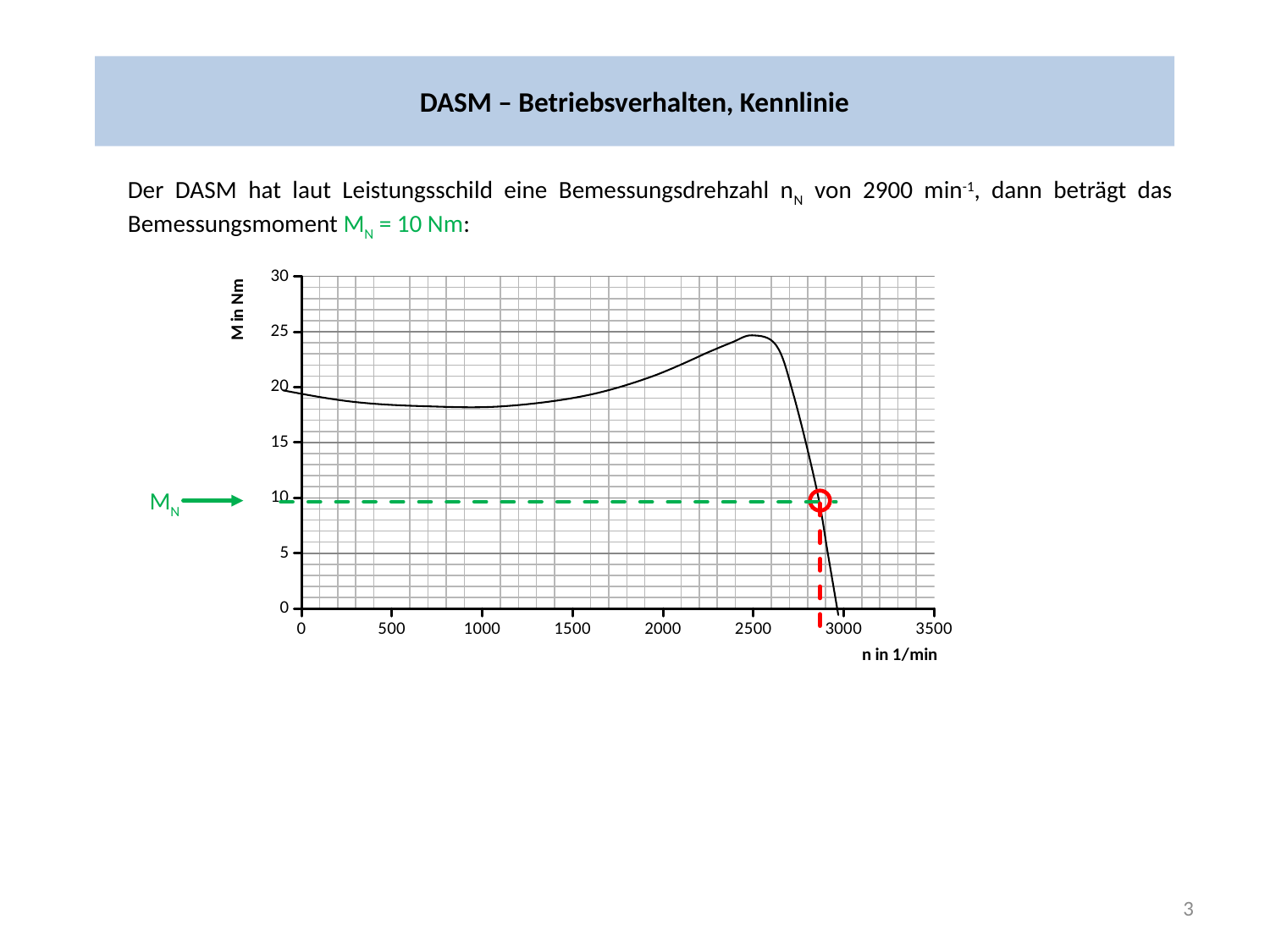

# DASM – Betriebsverhalten, Kennlinie
Der DASM hat laut Leistungsschild eine Bemessungsdrehzahl nN von 2900 min-1, dann beträgt das Bemessungsmoment MN = 10 Nm:

### Chart

| Category | u1(t) | u1(t) |
|---|---|---|
MN

3